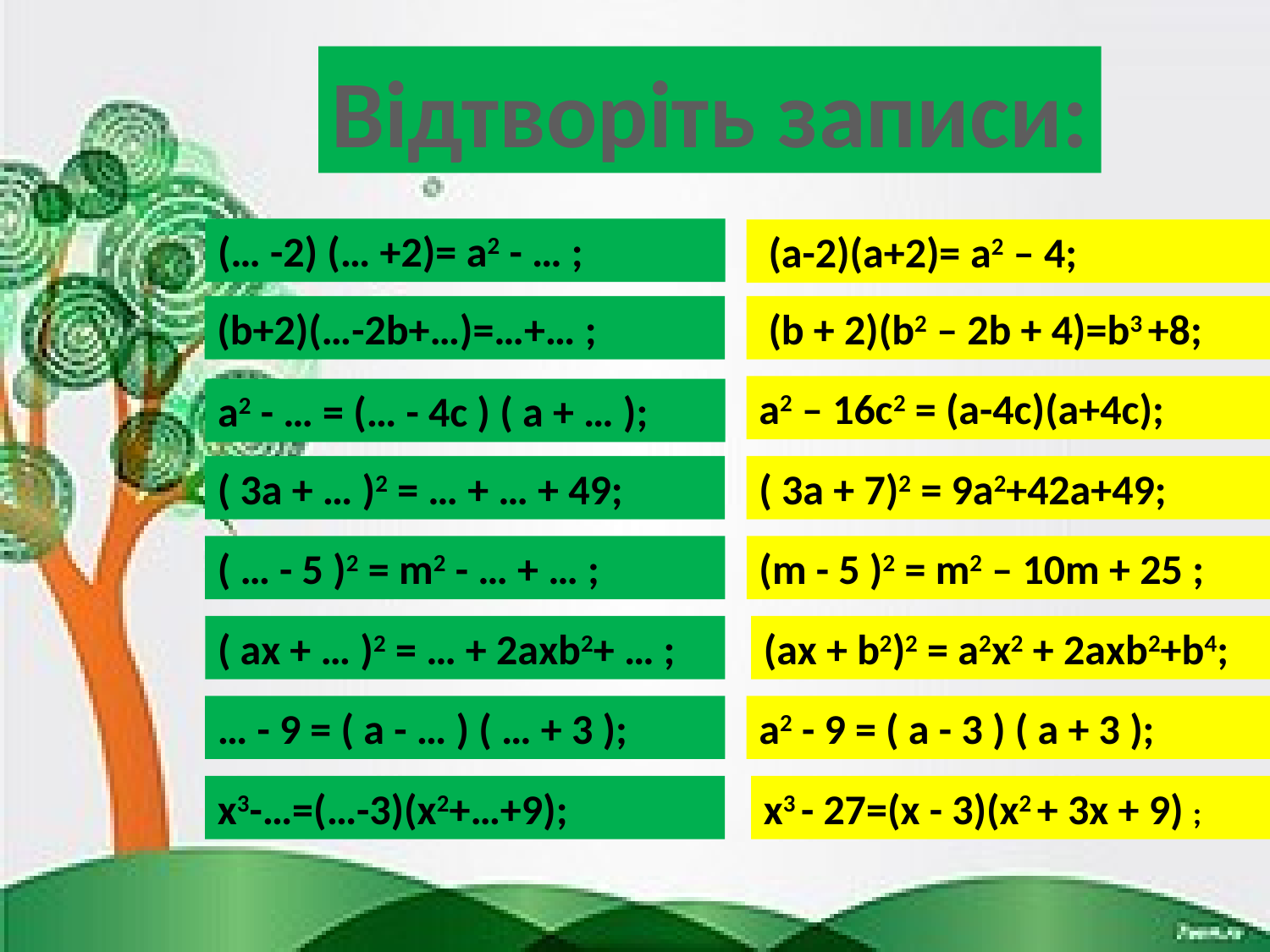

Відтворіть записи:
(… -2) (… +2)= a2 - … ;
 (а-2)(а+2)= a2 – 4;
(b+2)(…-2b+…)=…+… ;
 (b + 2)(b2 – 2b + 4)=b3 +8;
а2 – 16с2 = (а-4с)(а+4с);
а2 - … = (… - 4с ) ( а + … );
( 3а + … )2 = … + … + 49;
( 3а + 7)2 = 9а2+42а+49;
( … - 5 )2 = m2 - … + … ;
(m - 5 )2 = m2 – 10m + 25 ;
( ах + … )2 = … + 2аxb2+ … ;
(ах + b2)2 = a2x2 + 2аxb2+b4;
… - 9 = ( а - … ) ( … + 3 );
a2 - 9 = ( а - 3 ) ( a + 3 );
х3-…=(…-3)(х2+…+9);
х3 - 27=(x - 3)(х2 + 3x + 9) ;